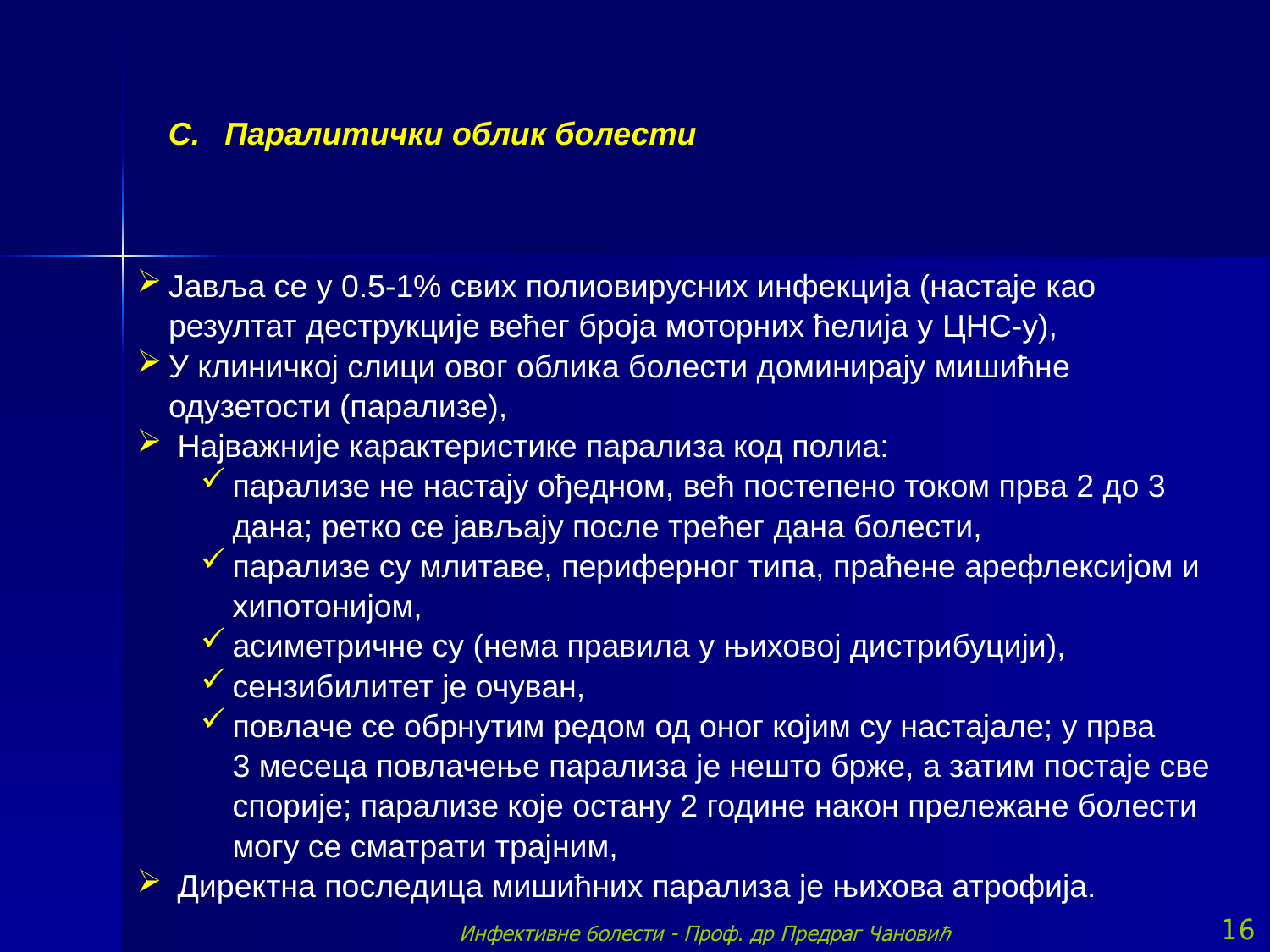

Паралитички облик болести
Јавља се у 0.5-1% свих полиовирусних инфекција (настаје као резултат деструкције већег броја моторних ћелија у ЦНС-у),
У клиничкој слици овог облика болести доминирају мишићне одузетости (парализе),
 Најважније карактеристике парализа код полиа:
парализе не настају ођедном, већ постепено током прва 2 до 3 дана; ретко се јављају после трећег дана болести,
парализе су млитаве, периферног типа, праћене арефлексијом и
хипотонијом,
асиметричне су (нема правила у њиховој дистрибуцији),
сензибилитет је очуван,
повлаче се обрнутим редом од оног којим су настајале; у прва
3 месеца повлачење парализа је нешто брже, а затим постаје све
спорије; парализе које остану 2 године након прележане болести могу се сматрати трајним,
 Директна последица мишићних парализа је њихова атрофија.
Инфективне болести - Проф. др Предраг Чановић
16